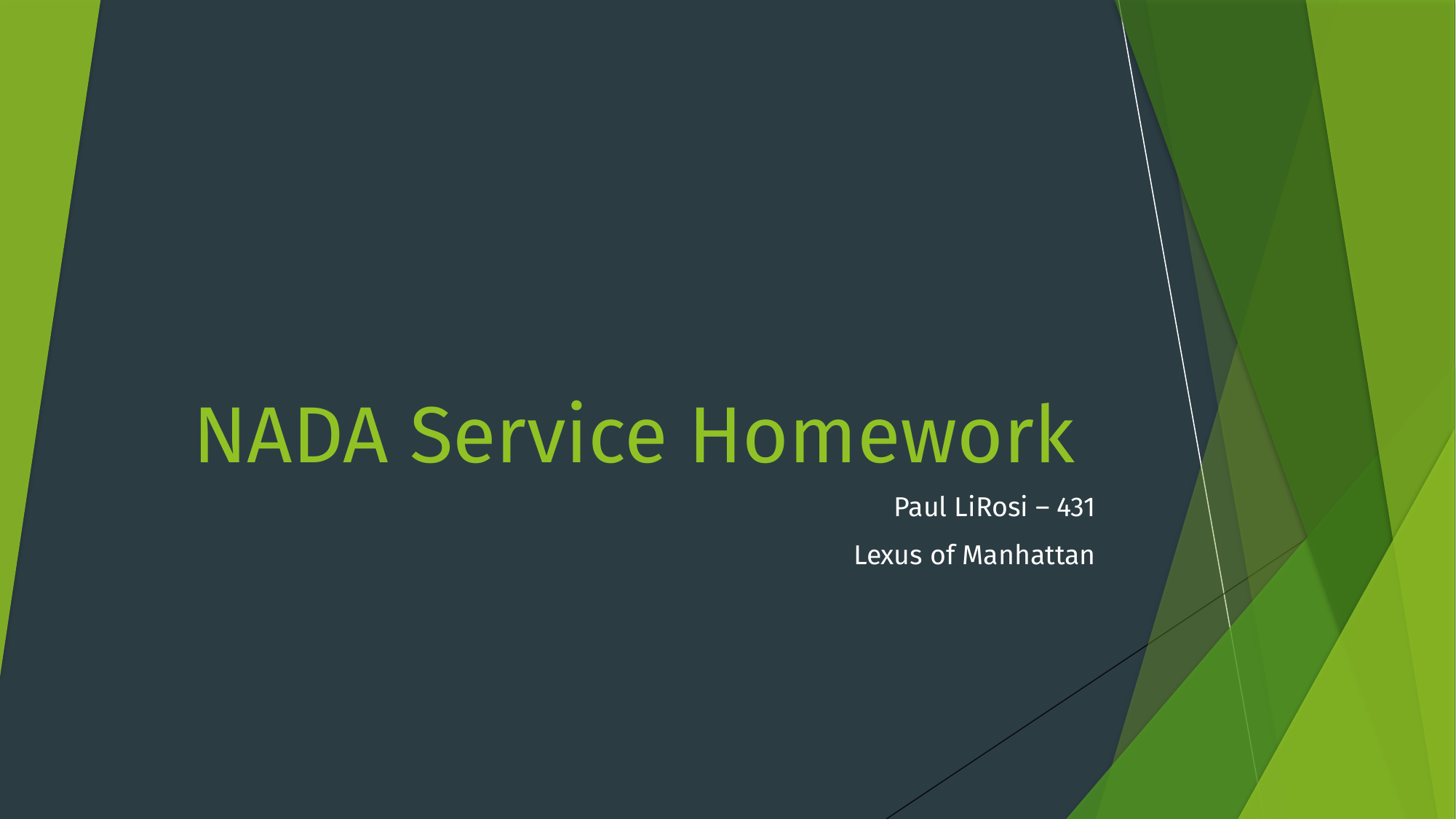

# NADA Service Homework
Paul LiRosi – 431
Lexus of Manhattan